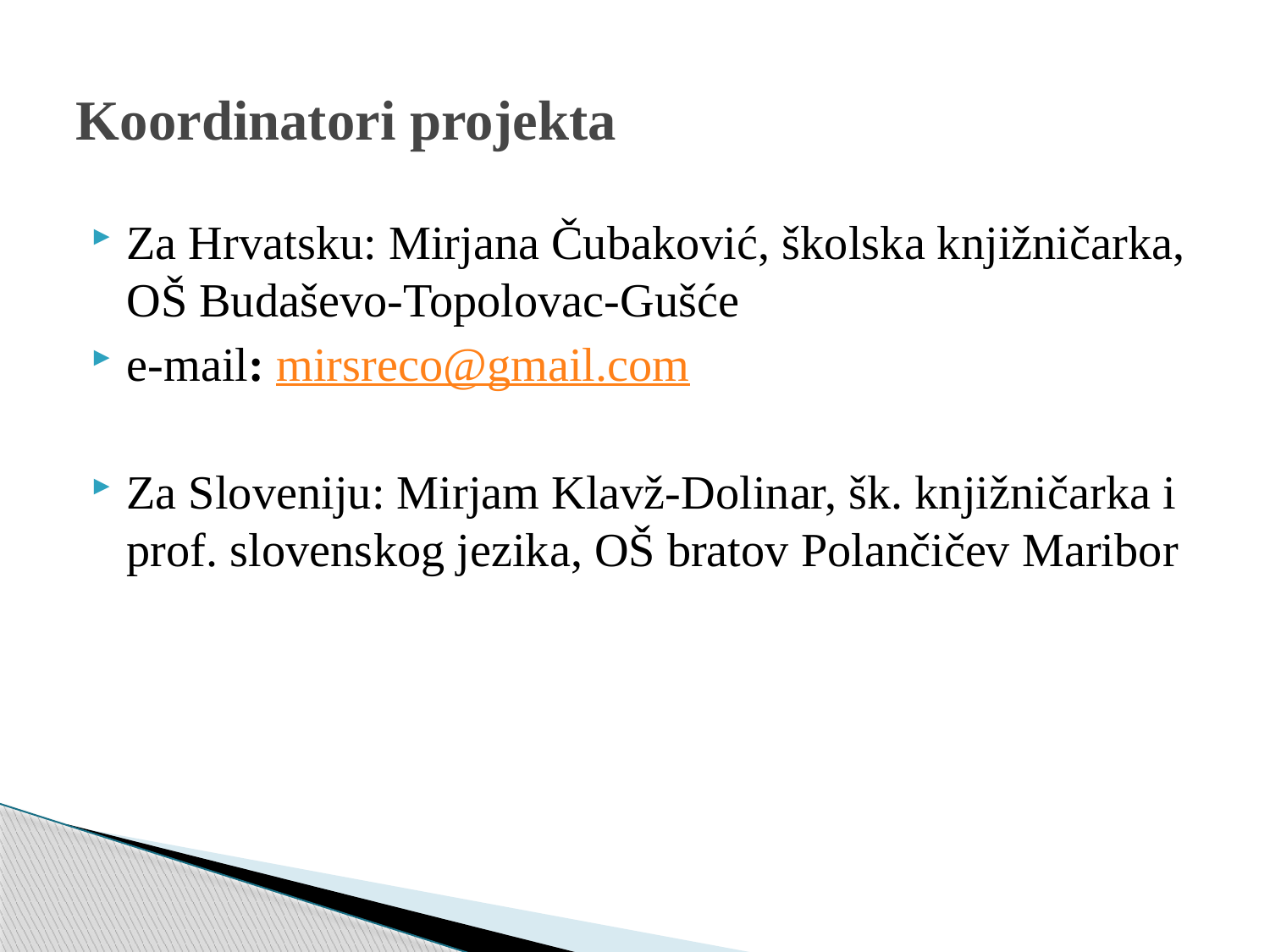

# Koordinatori projekta
Za Hrvatsku: Mirjana Čubaković, školska knjižničarka, OŠ Budaševo-Topolovac-Gušće
e-mail: mirsreco@gmail.com

Za Sloveniju: Mirjam Klavž-Dolinar, šk. knjižničarka i prof. slovenskog jezika, OŠ bratov Polančičev Maribor